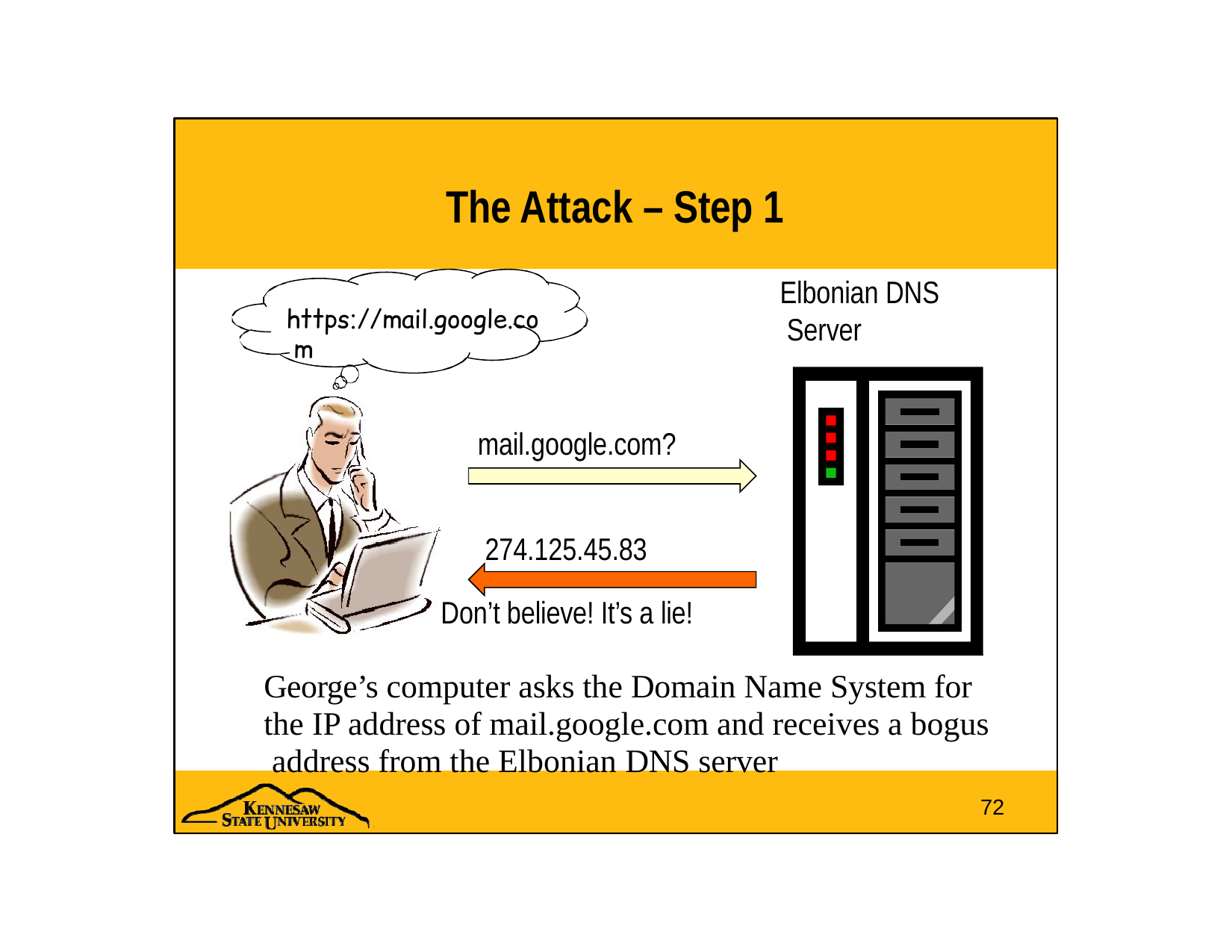

# The Attack – Step 1

Elbonian DNS  Server

https://mail.google.co  m

mail.google.com?

274.125.45.83
Don’t believe! It’s a lie!

George’s computer asks the Domain Name System for  the IP address of mail.google.com and receives a bogus  address from the Elbonian DNS server

72